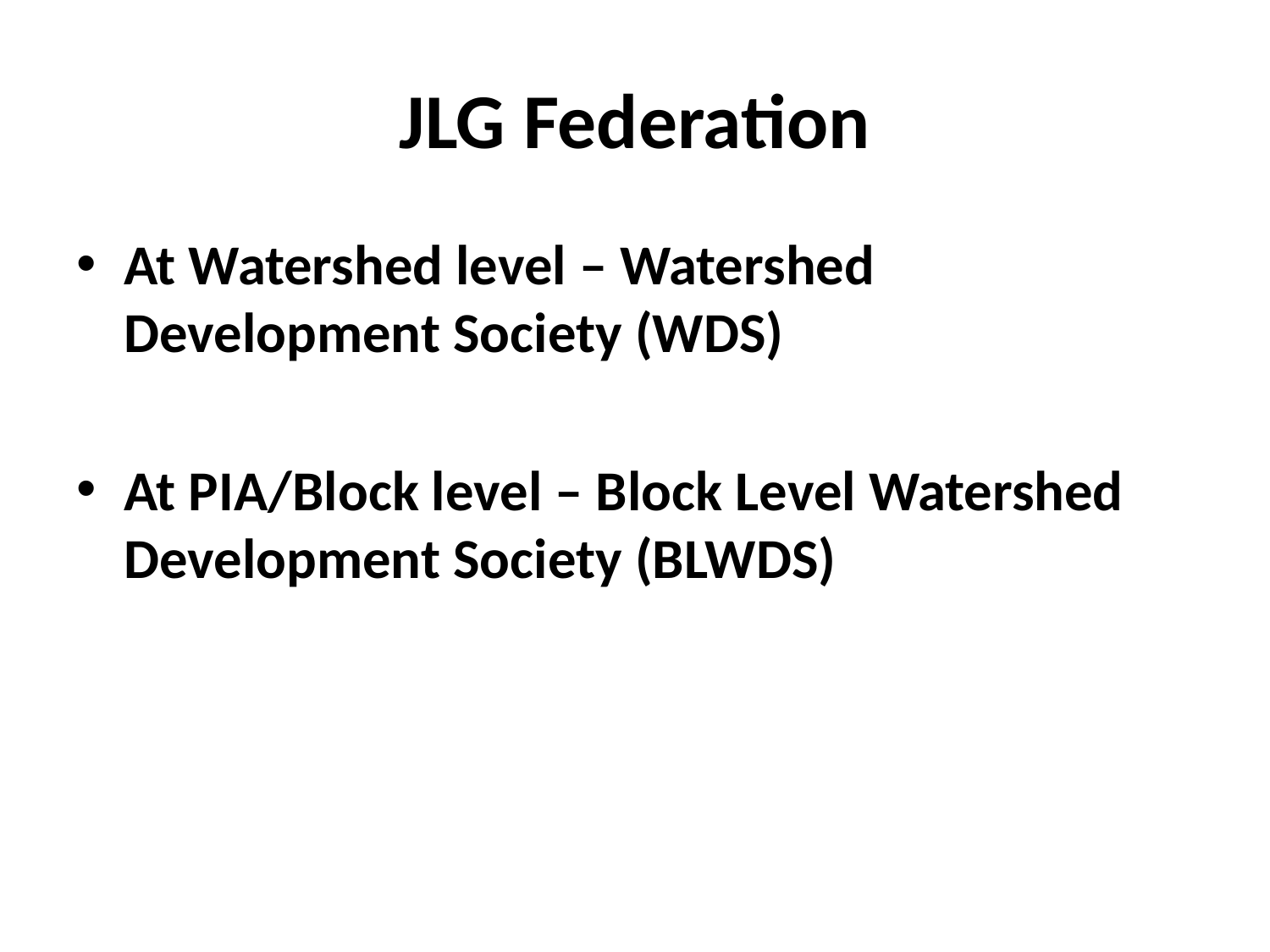

# JLG Federation
At Watershed level – Watershed Development Society (WDS)

At PIA/Block level – Block Level Watershed Development Society (BLWDS)